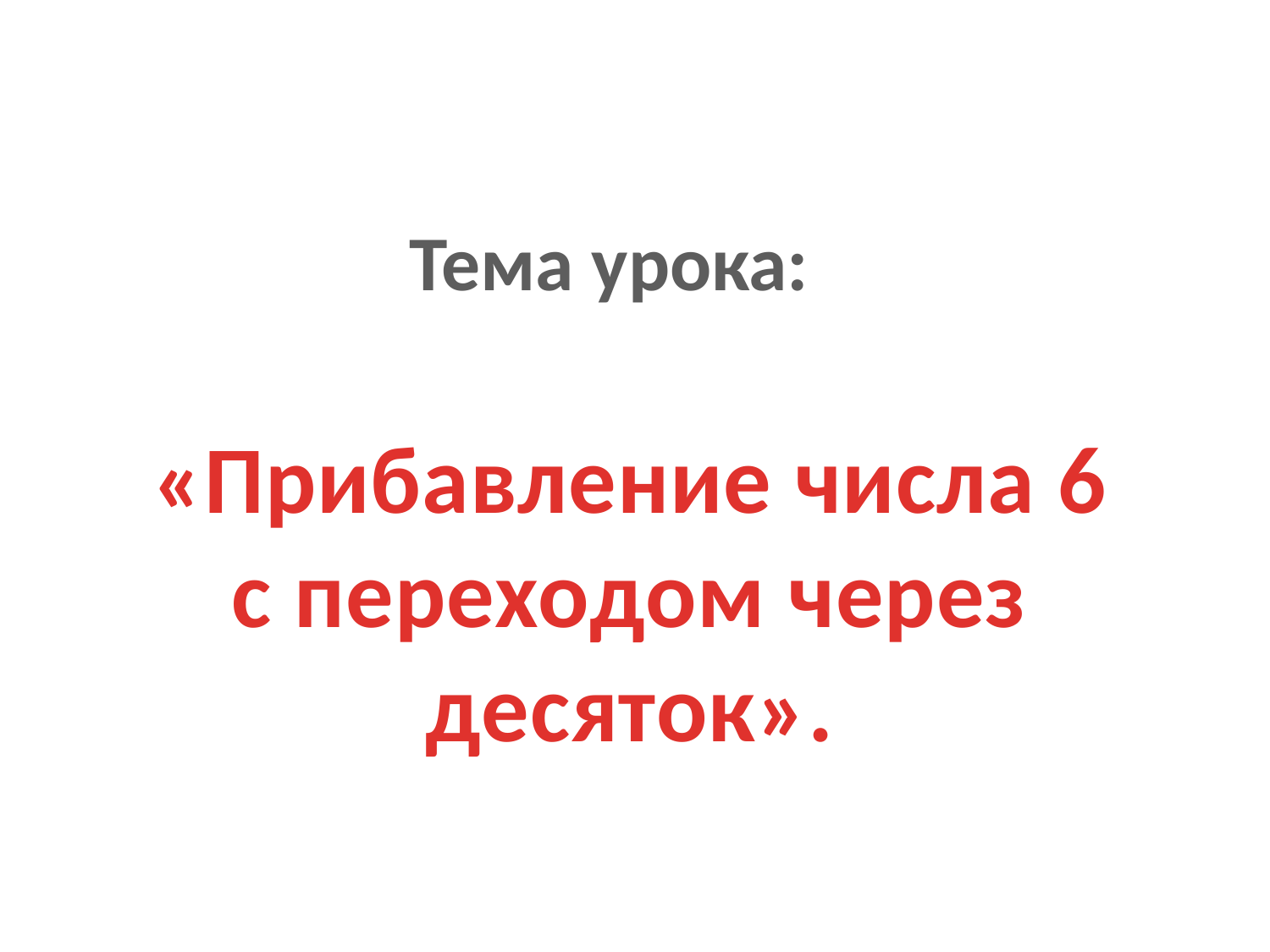

# Тема урока:
«Прибавление числа 6
с переходом через десяток».